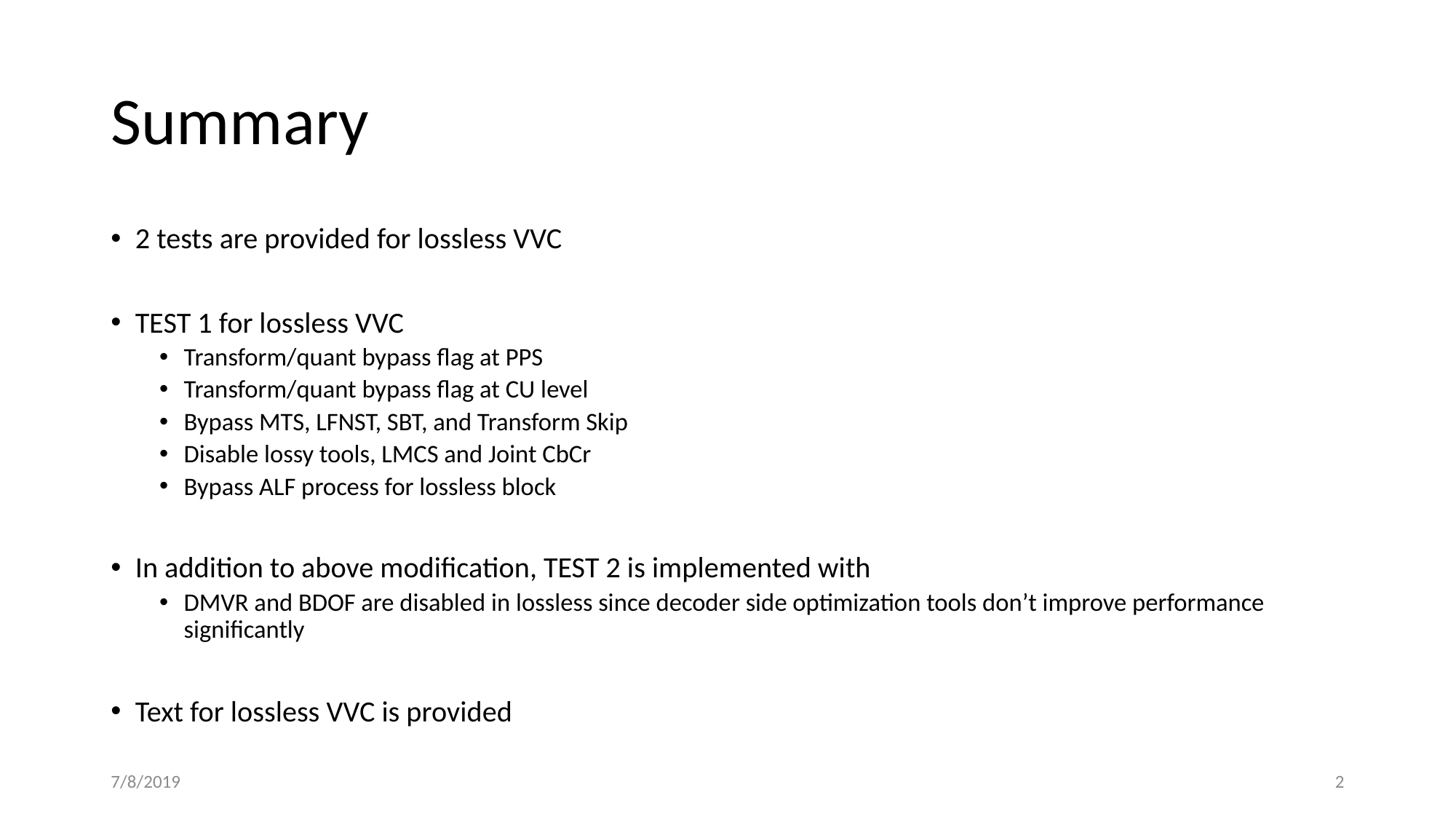

# Summary
2 tests are provided for lossless VVC

TEST 1 for lossless VVC
Transform/quant bypass flag at PPS
Transform/quant bypass flag at CU level
Bypass MTS, LFNST, SBT, and Transform Skip
Disable lossy tools, LMCS and Joint CbCr
Bypass ALF process for lossless block

In addition to above modification, TEST 2 is implemented with
DMVR and BDOF are disabled in lossless since decoder side optimization tools don’t improve performance significantly

Text for lossless VVC is provided

7/8/2019
2